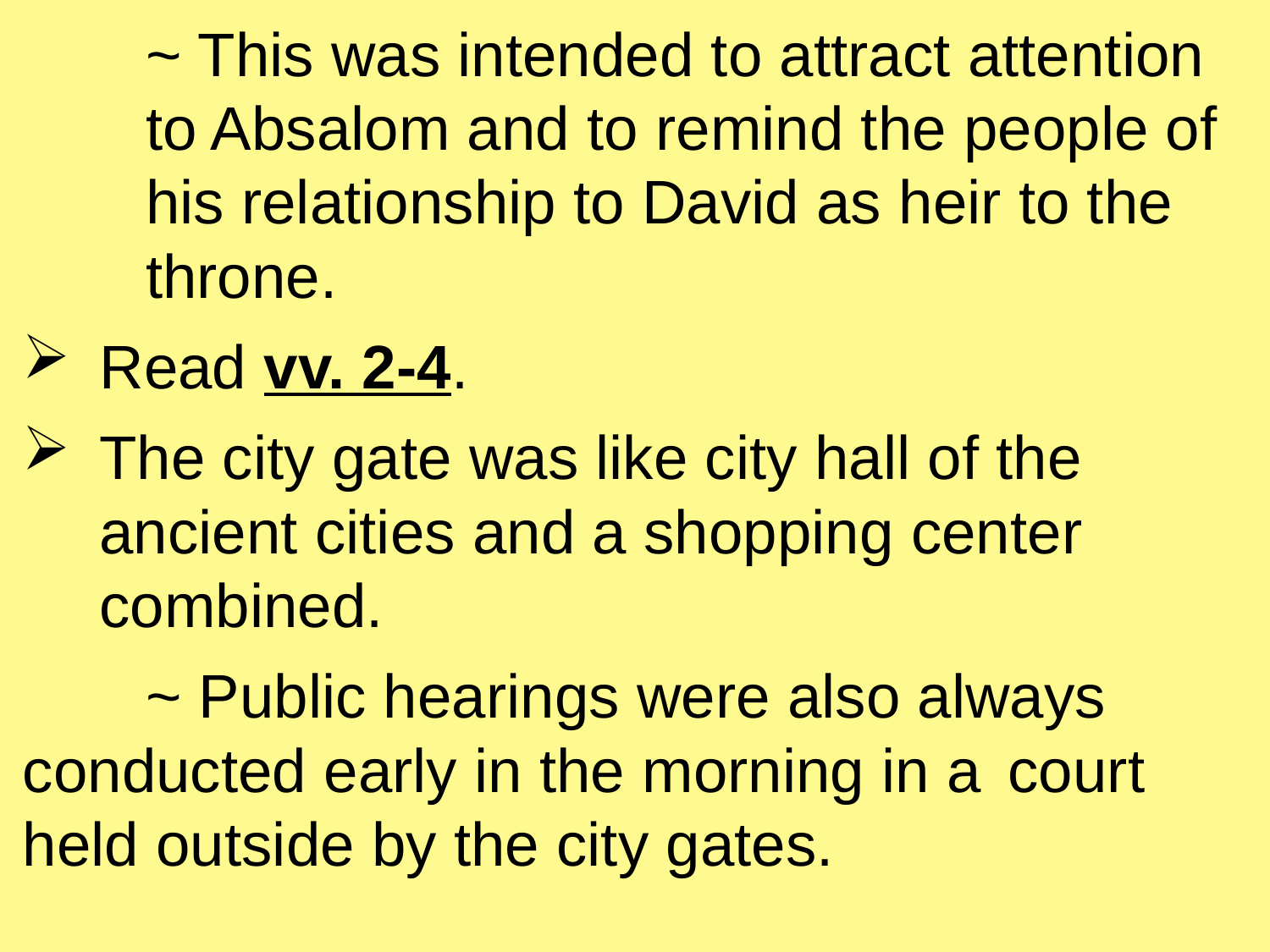

~ This was intended to attract attention 			to Absalom and to remind the people of 			his relationship to David as heir to the 			throne.
Read vv. 2-4.
The city gate was like city hall of the ancient cities and a shopping center combined.
		~ Public hearings were also always 					conducted early in the morning in a 					court held outside by the city gates.